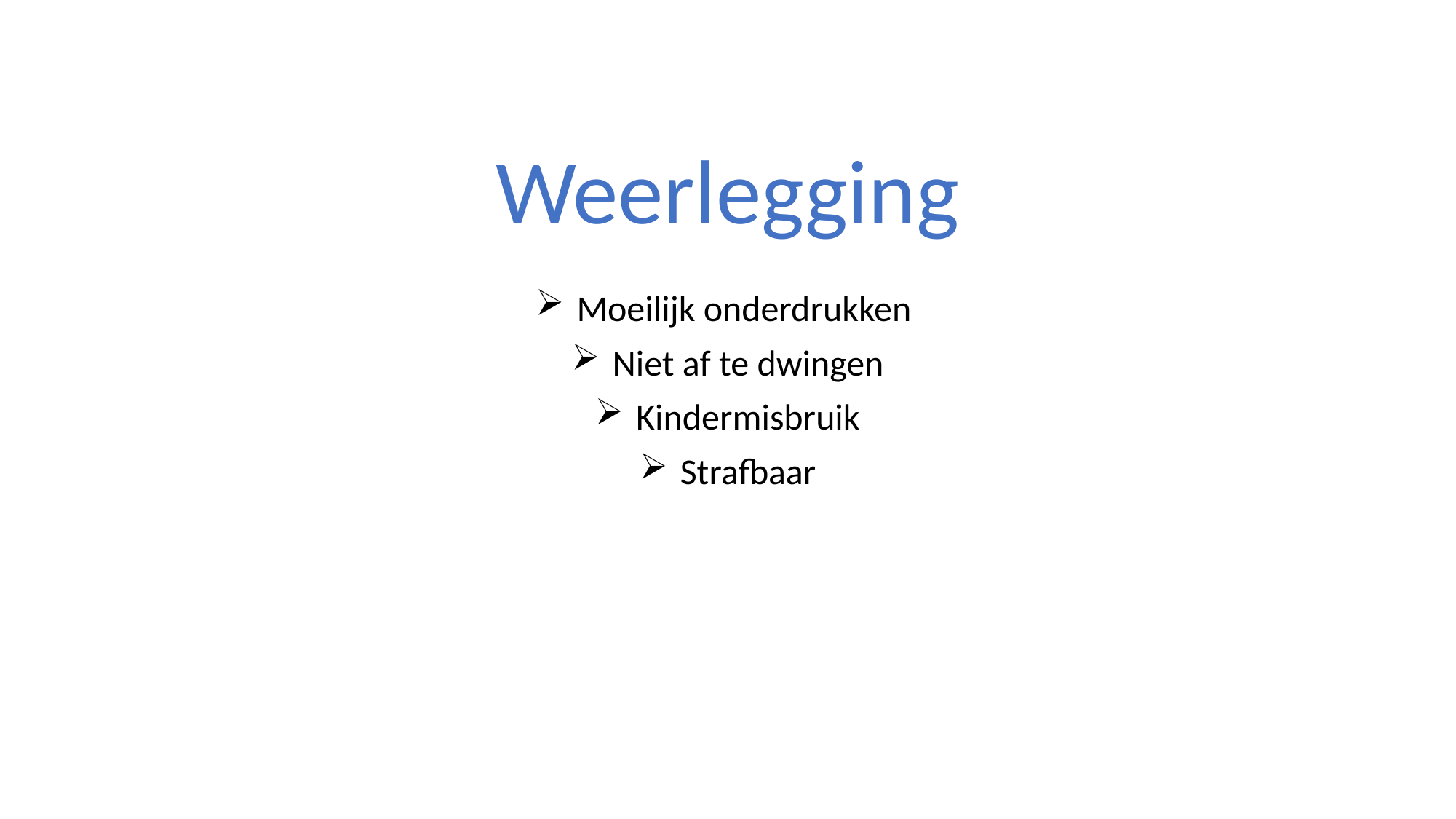

# Weerlegging
Moeilijk onderdrukken
Niet af te dwingen
Kindermisbruik
Strafbaar